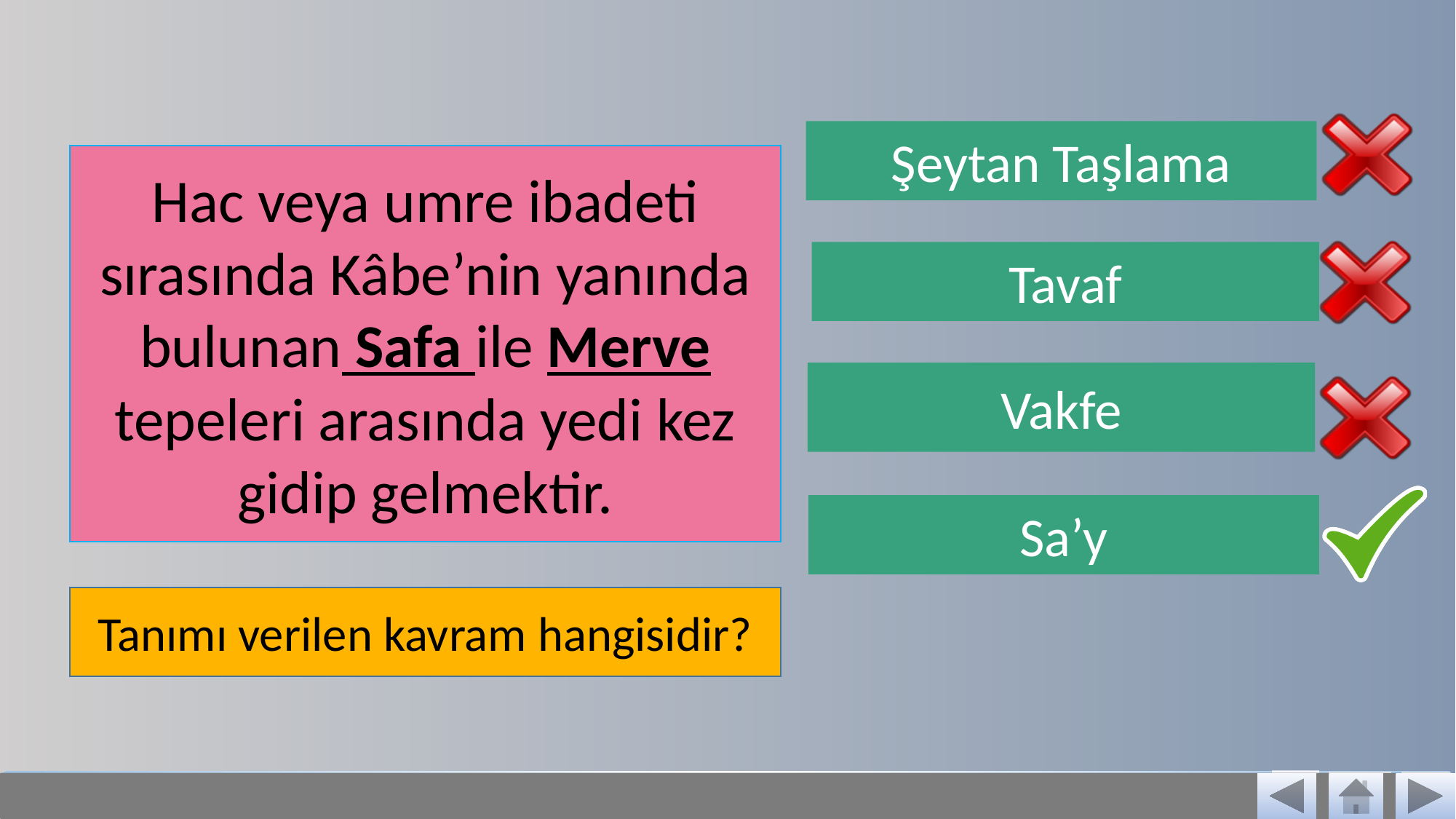

Şeytan Taşlama
Hac veya umre ibadeti sırasında Kâbe’nin yanında bulunan Safa ile Merve tepeleri arasında yedi kez gidip gelmektir.

Tavaf
Vakfe

Sa’y
Tanımı verilen kavram hangisidir?